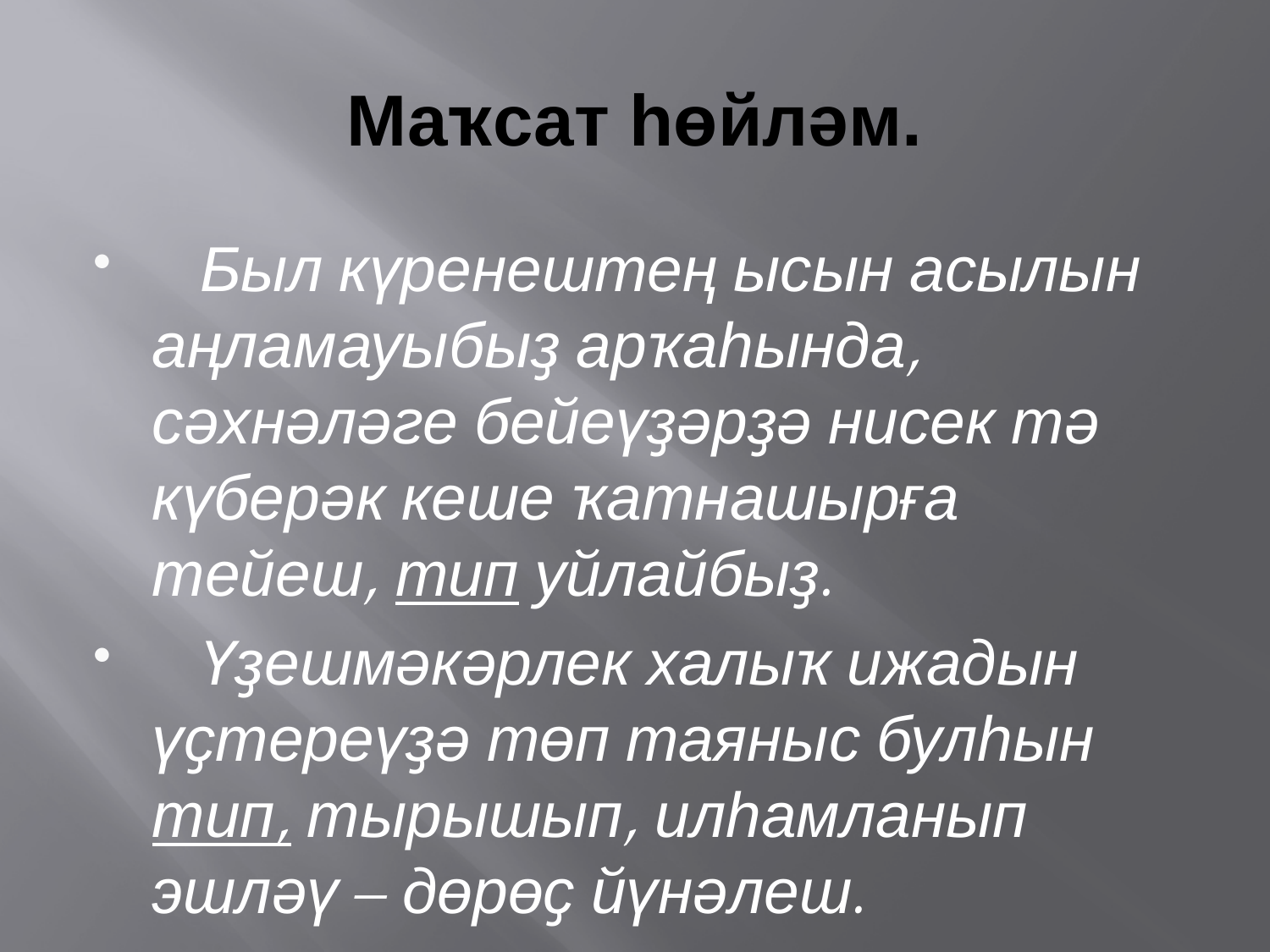

# Маҡсат һөйләм.
   Был күренештең ысын асылын аңламауыбыҙ арҡаһында, сәхнәләге бейеүҙәрҙә нисек тә күберәк кеше ҡатнашырға тейеш, тип уйлайбыҙ.
   Үҙешмәкәрлек халыҡ ижадын үҫтереүҙә төп таяныс булһын тип, тырышып, илһамланып эшләү – дөрөҫ йүнәлеш.